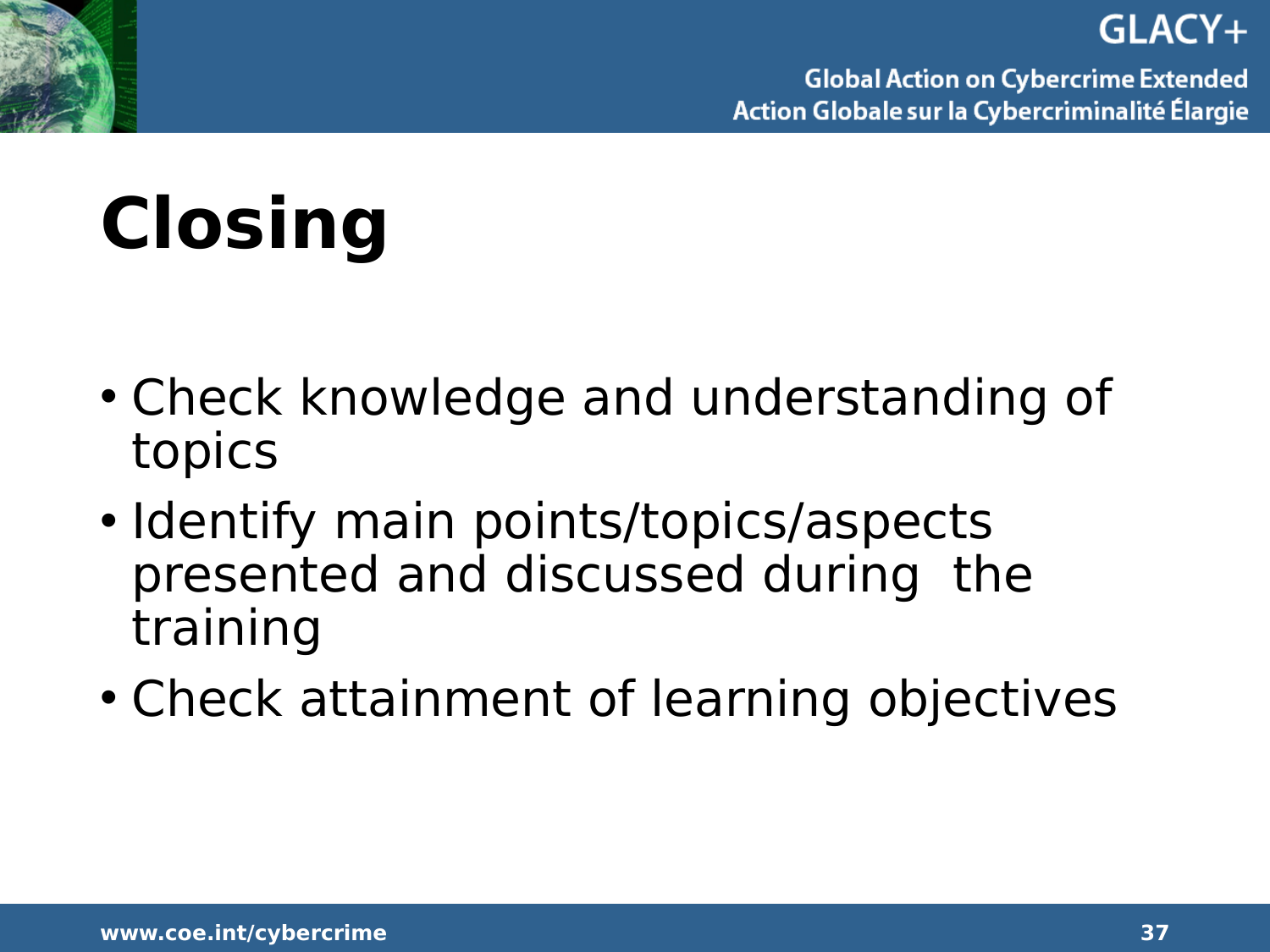

# Closing
Check knowledge and understanding of topics
Identify main points/topics/aspects presented and discussed during  the training
Check attainment of learning objectives
www.coe.int/cybercrime
37